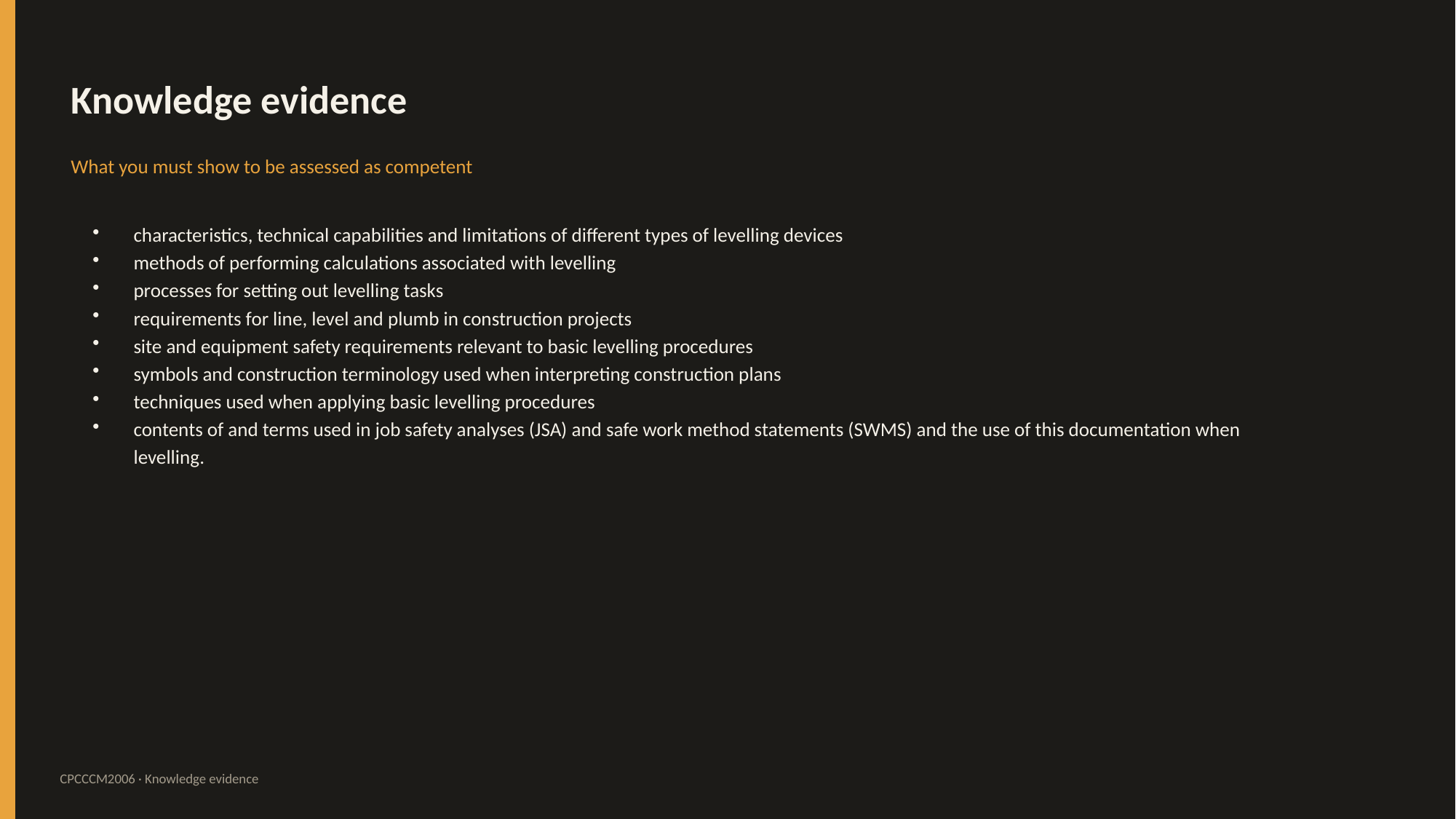

Knowledge evidence
What you must show to be assessed as competent
characteristics, technical capabilities and limitations of different types of levelling devices
methods of performing calculations associated with levelling
processes for setting out levelling tasks
requirements for line, level and plumb in construction projects
site and equipment safety requirements relevant to basic levelling procedures
symbols and construction terminology used when interpreting construction plans
techniques used when applying basic levelling procedures
contents of and terms used in job safety analyses (JSA) and safe work method statements (SWMS) and the use of this documentation when levelling.
CPCCCM2006 · Knowledge evidence